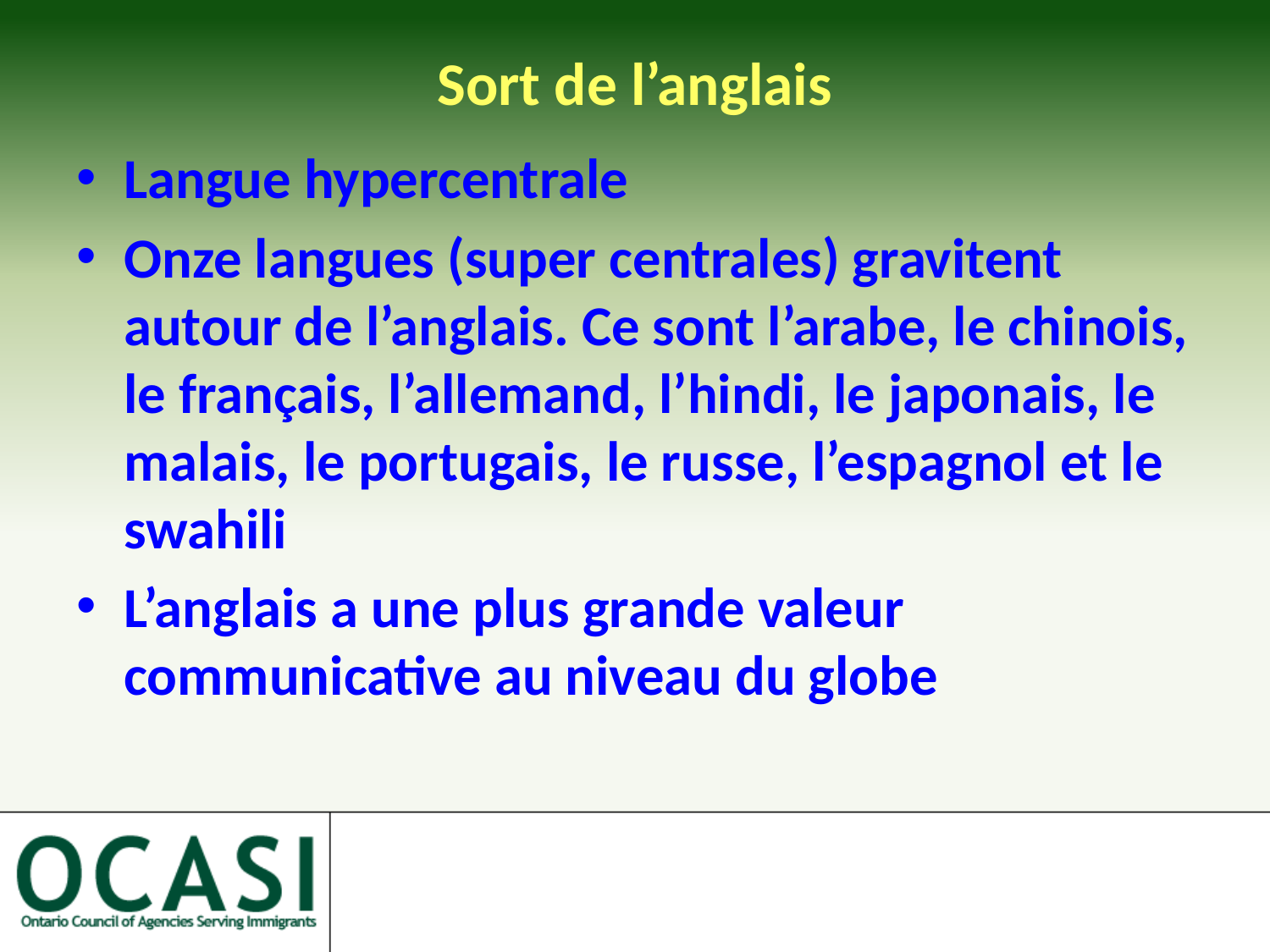

# Sort de l’anglais
Langue hypercentrale
Onze langues (super centrales) gravitent autour de l’anglais. Ce sont l’arabe, le chinois, le français, l’allemand, l’hindi, le japonais, le malais, le portugais, le russe, l’espagnol et le swahili
L’anglais a une plus grande valeur communicative au niveau du globe